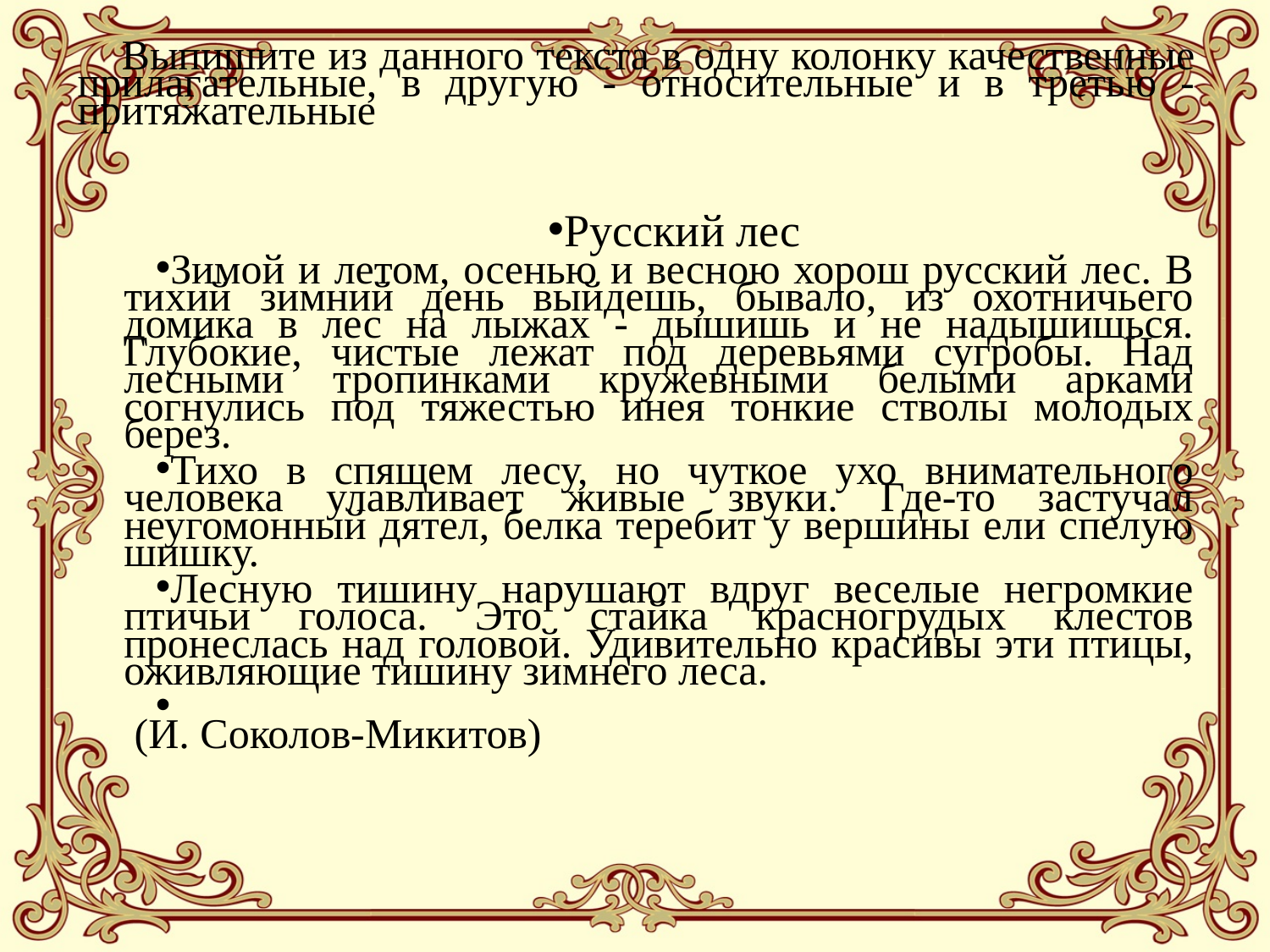

# Выпишите из данного текста в одну колонку качественные прилагательные, в другую - относительные и в третью - притяжательные
Русский лес
Зимой и летом, осенью и весною хорош русский лес. В тихий зимний день выйдешь, бывало, из охотничьего домика в лес на лыжах - дышишь и не надышишься. Глубокие, чистые лежат под деревьями сугробы. Над лесными тропинками кружевными белыми арками согнулись под тяжестью инея тонкие стволы молодых берез.
Тихо в спящем лесу, но чуткое ухо внимательного человека улавливает живые звуки. Где-то застучал неугомонный дятел, белка теребит у вершины ели спелую шишку.
Лесную тишину нарушают вдруг веселые негромкие птичьи голоса. Это стайка красногрудых клестов пронеслась над головой. Удивительно красивы эти птицы, оживляющие тишину зимнего леса.
                                                                                                  (И. Соколов-Микитов)